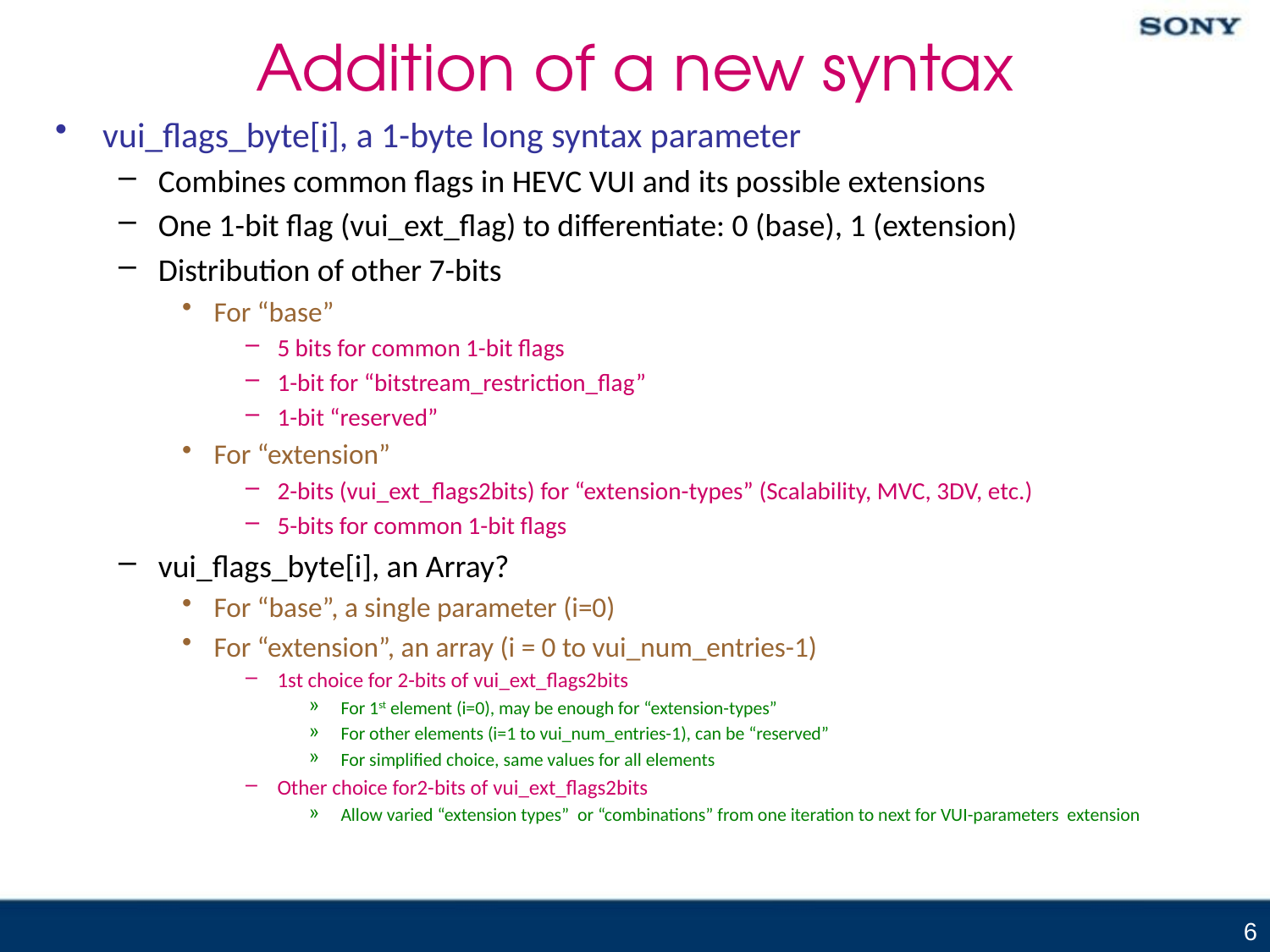

# Addition of a new syntax
vui_flags_byte[i], a 1-byte long syntax parameter
Combines common flags in HEVC VUI and its possible extensions
One 1-bit flag (vui_ext_flag) to differentiate: 0 (base), 1 (extension)
Distribution of other 7-bits
For “base”
5 bits for common 1-bit flags
1-bit for “bitstream_restriction_flag”
1-bit “reserved”
For “extension”
2-bits (vui_ext_flags2bits) for “extension-types” (Scalability, MVC, 3DV, etc.)
5-bits for common 1-bit flags
vui_flags_byte[i], an Array?
For “base”, a single parameter (i=0)
For “extension”, an array (i = 0 to vui_num_entries-1)
1st choice for 2-bits of vui_ext_flags2bits
For 1st element (i=0), may be enough for “extension-types”
For other elements (i=1 to vui_num_entries-1), can be “reserved”
For simplified choice, same values for all elements
Other choice for2-bits of vui_ext_flags2bits
Allow varied “extension types”  or “combinations” from one iteration to next for VUI-parameters  extension
6